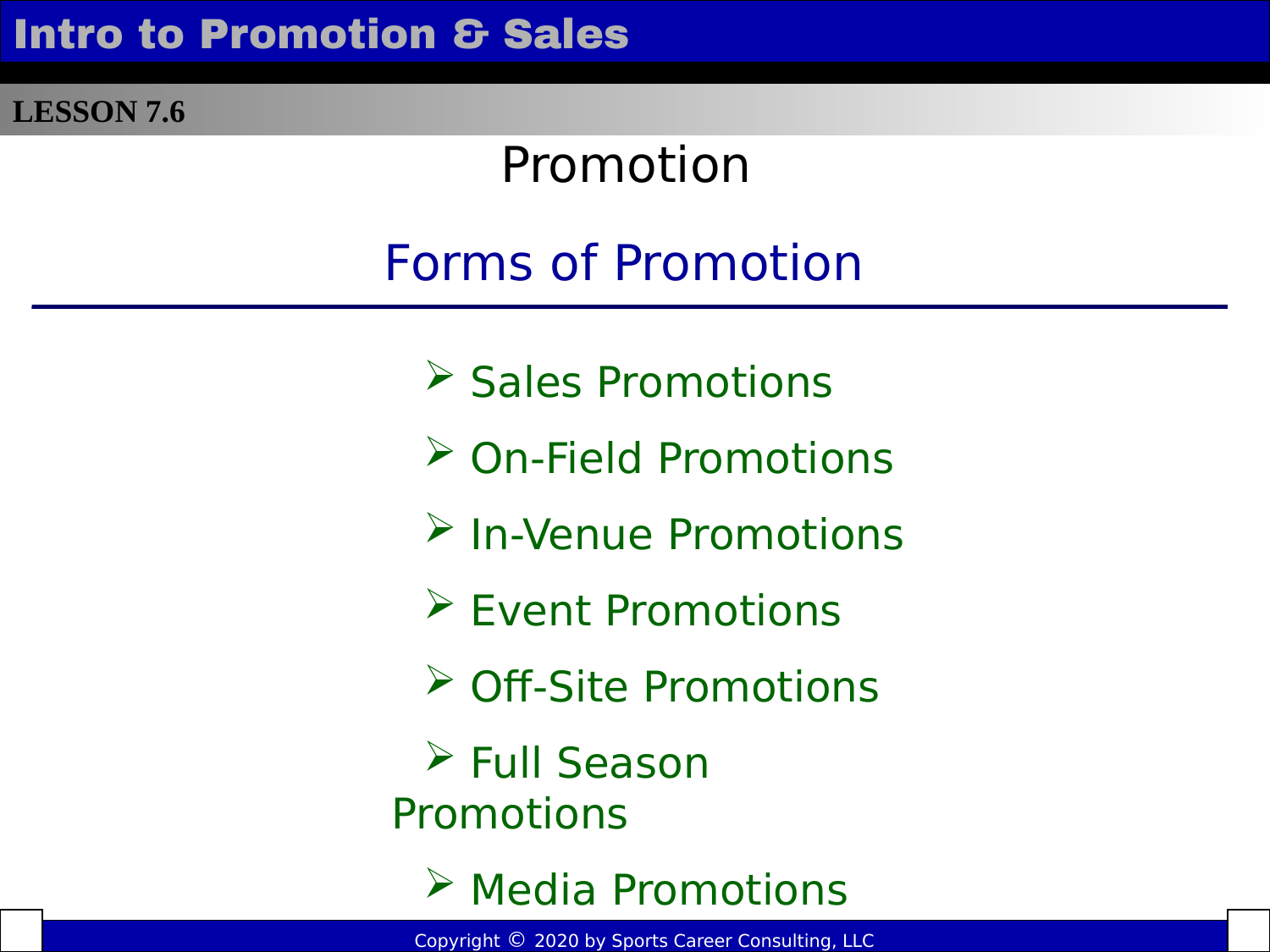

Intro to Promotion & Sales
LESSON 7.6
Promotion
Forms of Promotion

 Sales Promotions

 On-Field Promotions

 In-Venue Promotions

 Event Promotions

 Off-Site Promotions

 Full Season Promotions

 Media Promotions
Copyright © 2020 by Sports Career Consulting, LLC